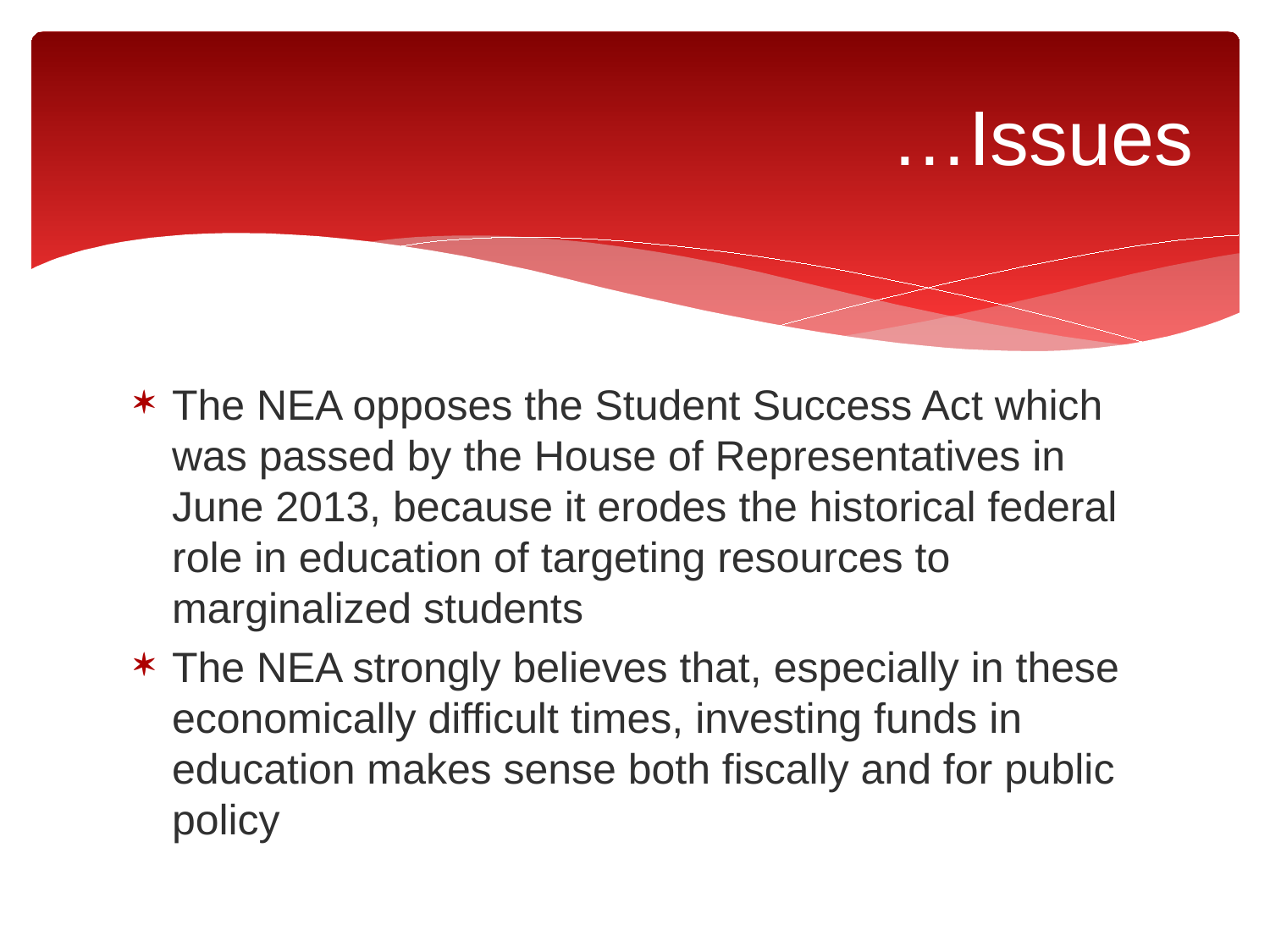

# …Issues
The NEA opposes the Student Success Act which was passed by the House of Representatives in June 2013, because it erodes the historical federal role in education of targeting resources to marginalized students
The NEA strongly believes that, especially in these economically difficult times, investing funds in education makes sense both fiscally and for public policy